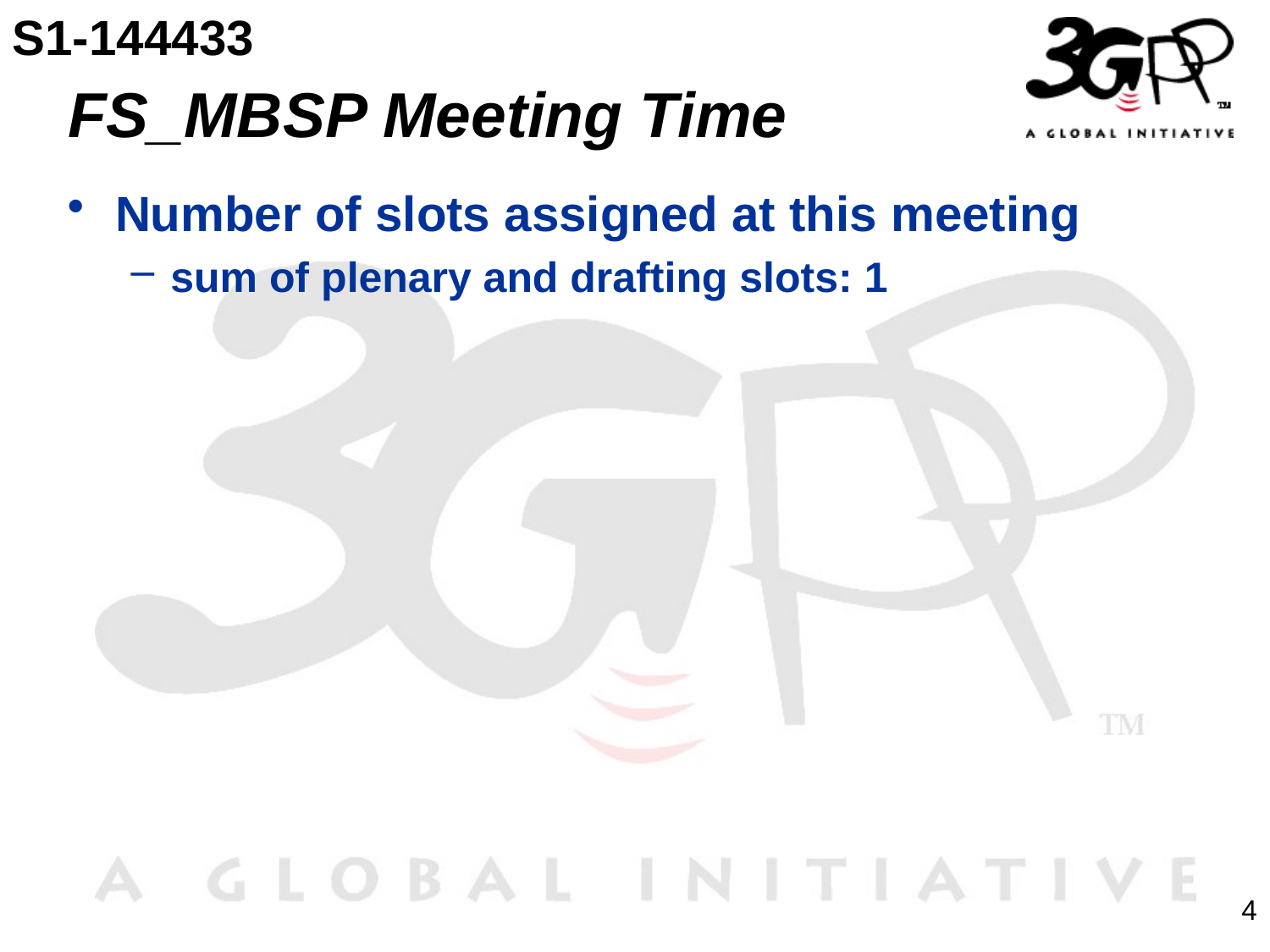

S1-144433
# FS_MBSP Meeting Time
Number of slots assigned at this meeting
sum of plenary and drafting slots: 1
4